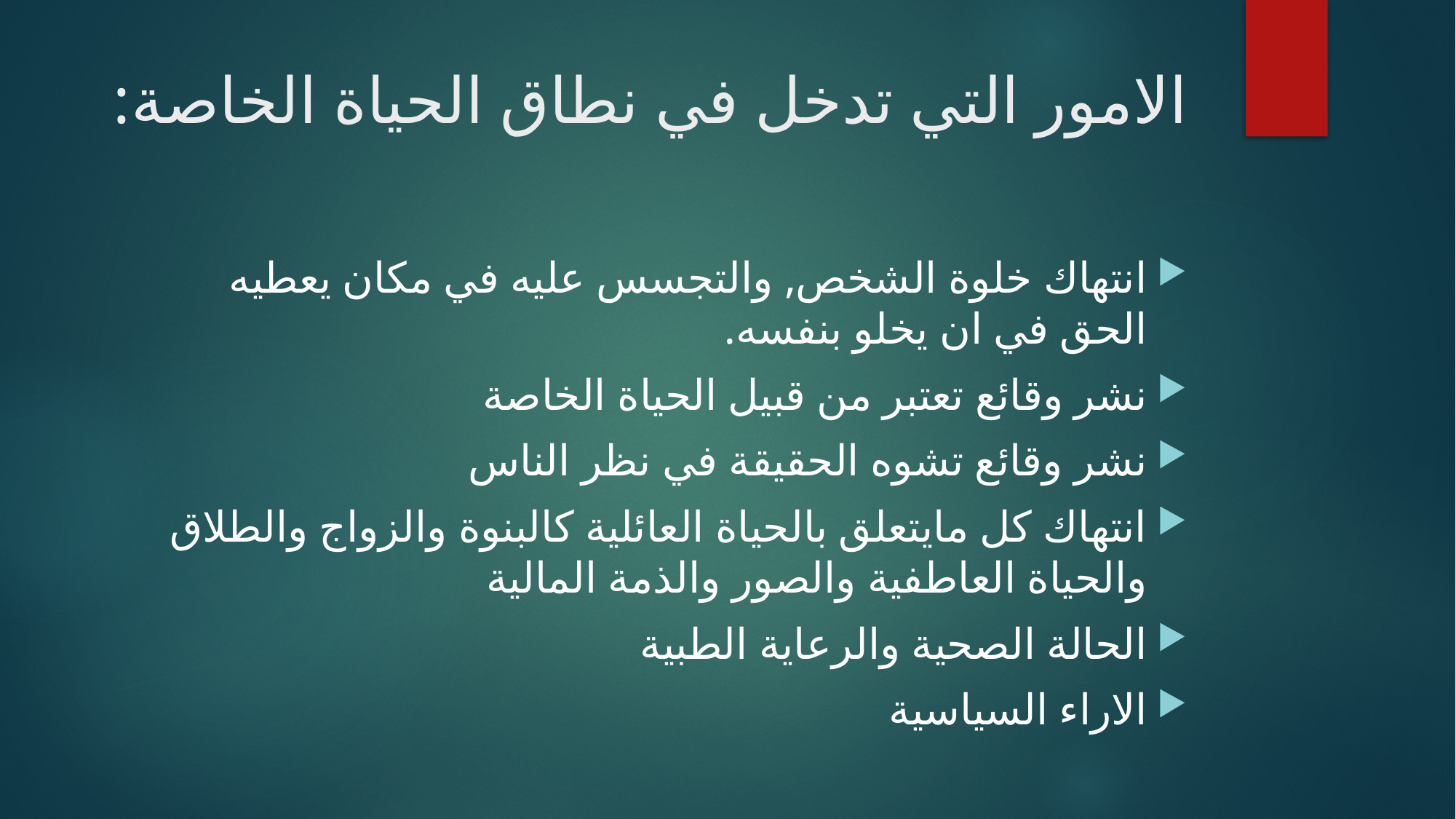

# الامور التي تدخل في نطاق الحياة الخاصة:
انتهاك خلوة الشخص, والتجسس عليه في مكان يعطيه الحق في ان يخلو بنفسه.
نشر وقائع تعتبر من قبيل الحياة الخاصة
نشر وقائع تشوه الحقيقة في نظر الناس
انتهاك كل مايتعلق بالحياة العائلية كالبنوة والزواج والطلاق والحياة العاطفية والصور والذمة المالية
الحالة الصحية والرعاية الطبية
الاراء السياسية